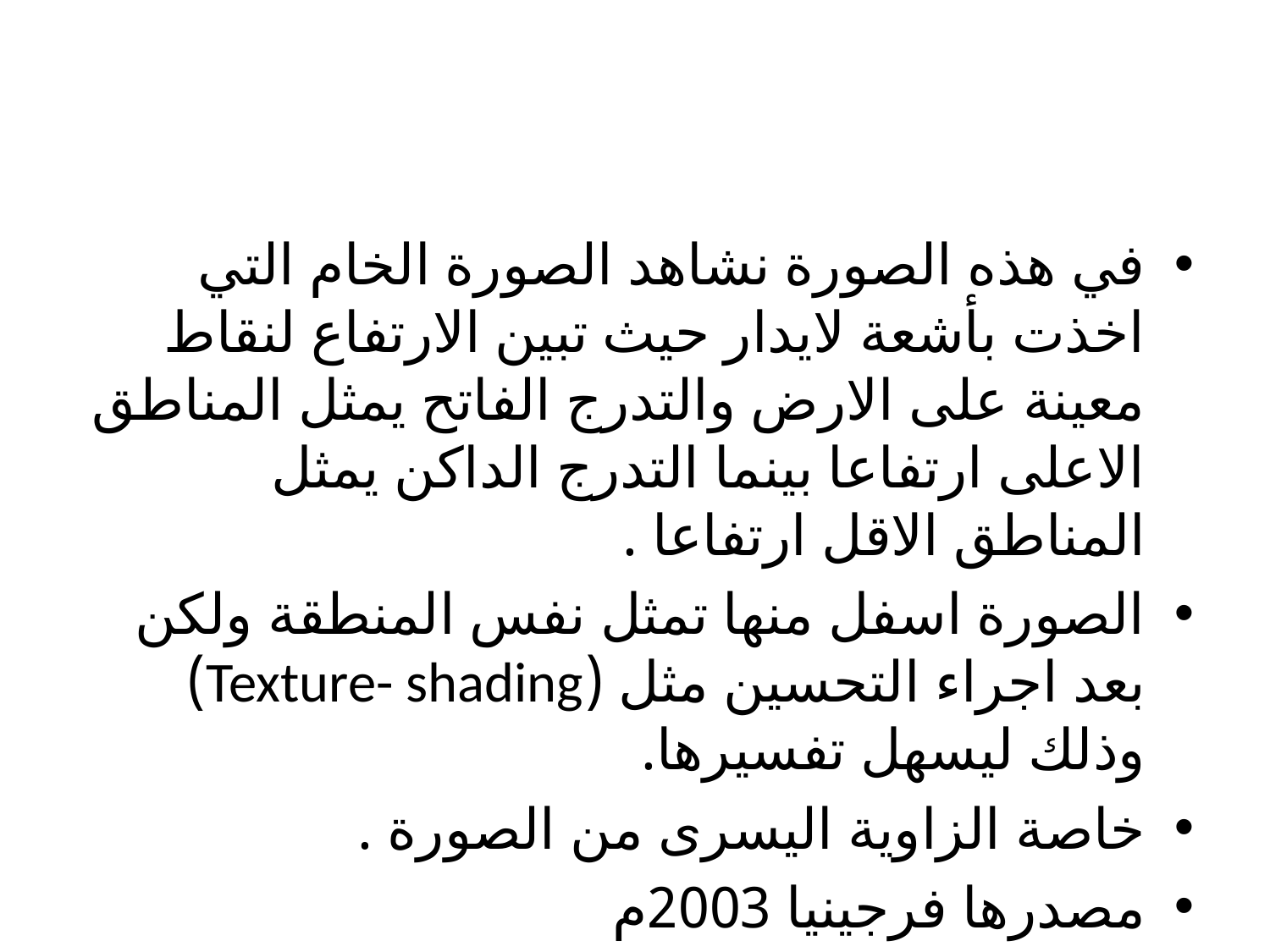

في هذه الصورة نشاهد الصورة الخام التي اخذت بأشعة لايدار حيث تبين الارتفاع لنقاط معينة على الارض والتدرج الفاتح يمثل المناطق الاعلى ارتفاعا بينما التدرج الداكن يمثل المناطق الاقل ارتفاعا .
الصورة اسفل منها تمثل نفس المنطقة ولكن بعد اجراء التحسين مثل (Texture- shading) وذلك ليسهل تفسيرها.
خاصة الزاوية اليسرى من الصورة .
مصدرها فرجينيا 2003م